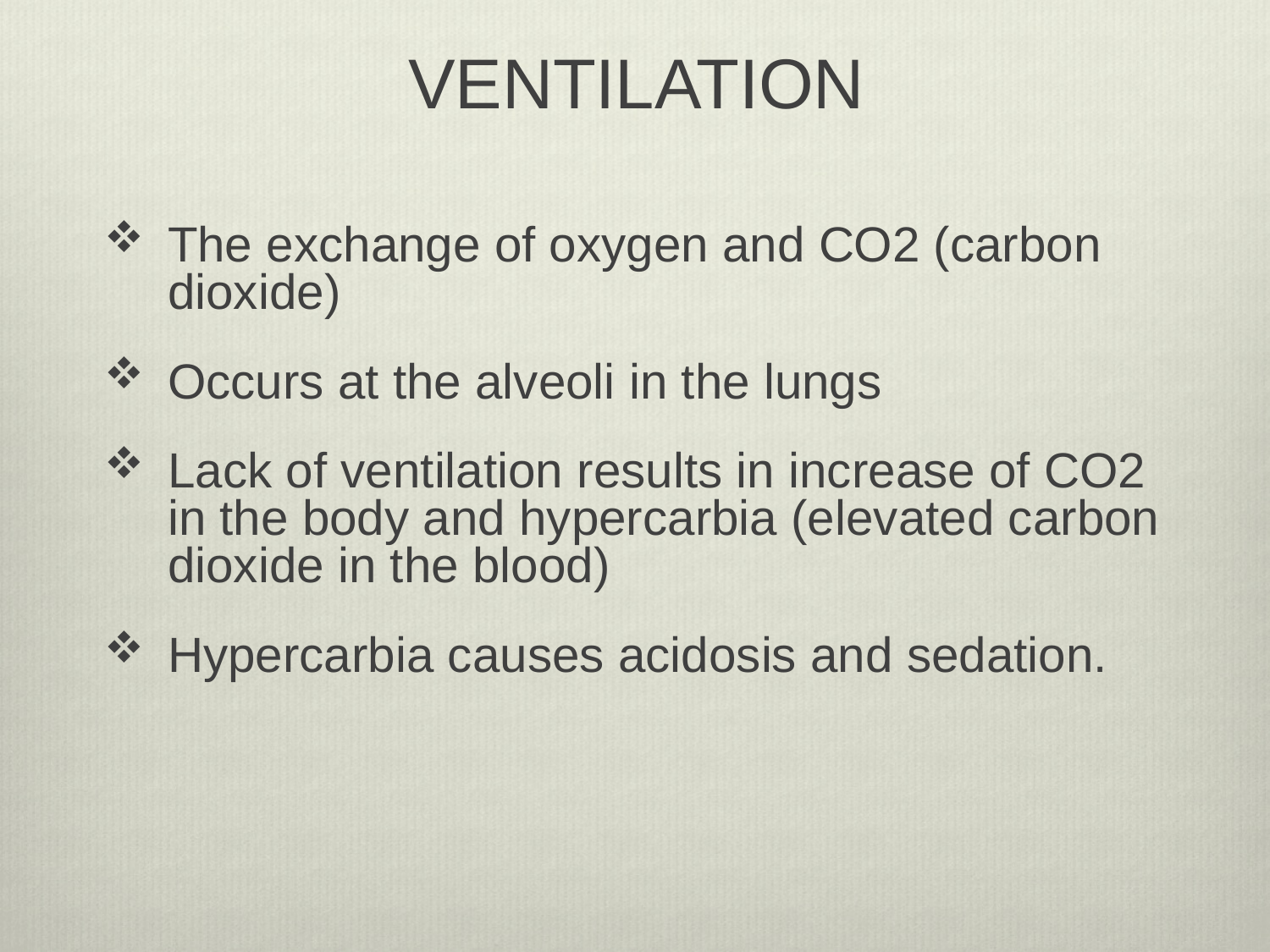

# VENTILATION
The exchange of oxygen and CO2 (carbon dioxide)
Occurs at the alveoli in the lungs
Lack of ventilation results in increase of CO2 in the body and hypercarbia (elevated carbon dioxide in the blood)
Hypercarbia causes acidosis and sedation.